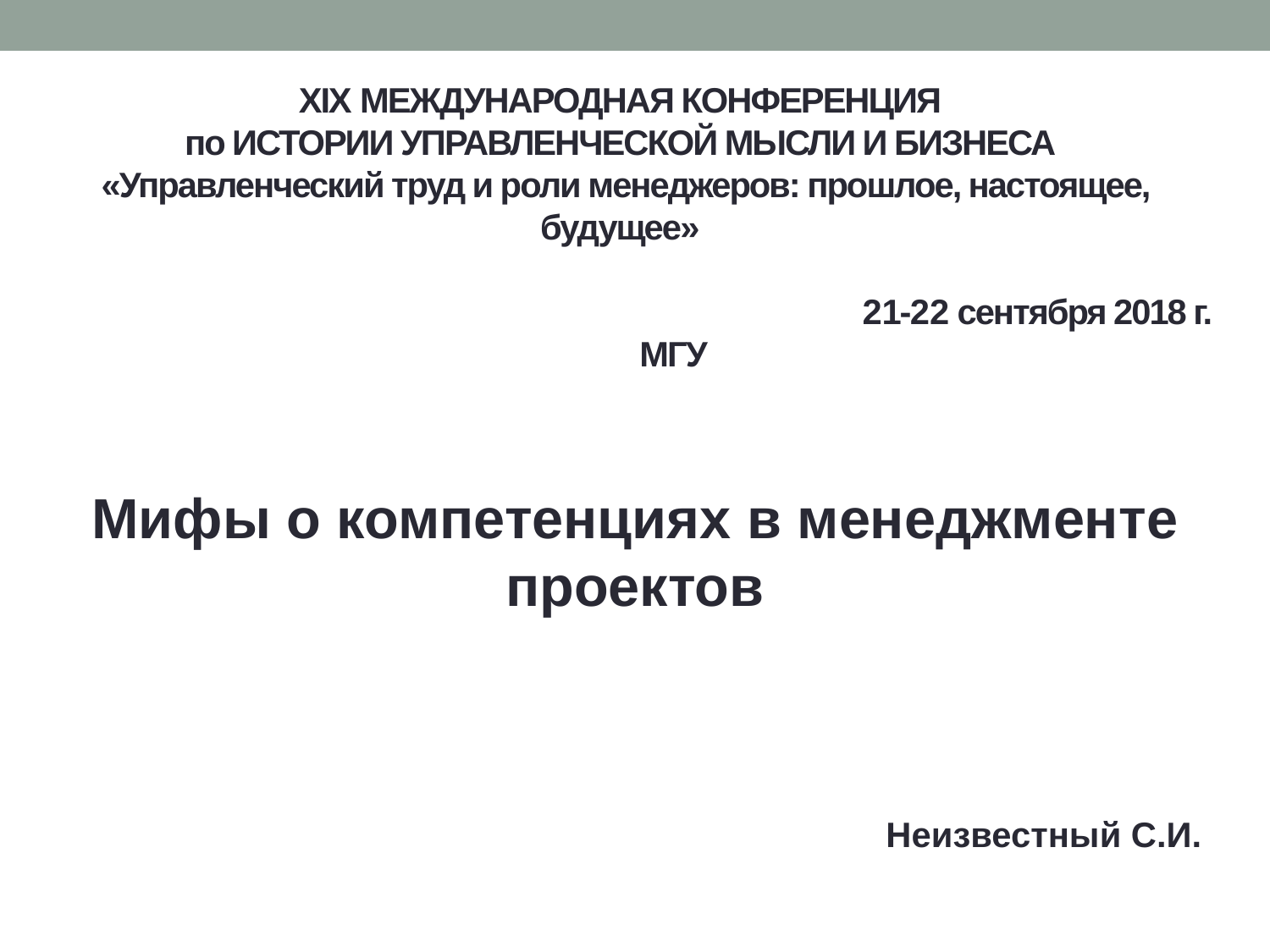

XIX МЕЖДУНАРОДНАЯ КОНФЕРЕНЦИЯ
по ИСТОРИИ УПРАВЛЕНЧЕСКОЙ МЫСЛИ И БИЗНЕСА
 «Управленческий труд и роли менеджеров: прошлое, настоящее, будущее»

21-22 сентября 2018 г.
 МГУ
Мифы о компетенциях в менеджменте проектов
Неизвестный С.И.